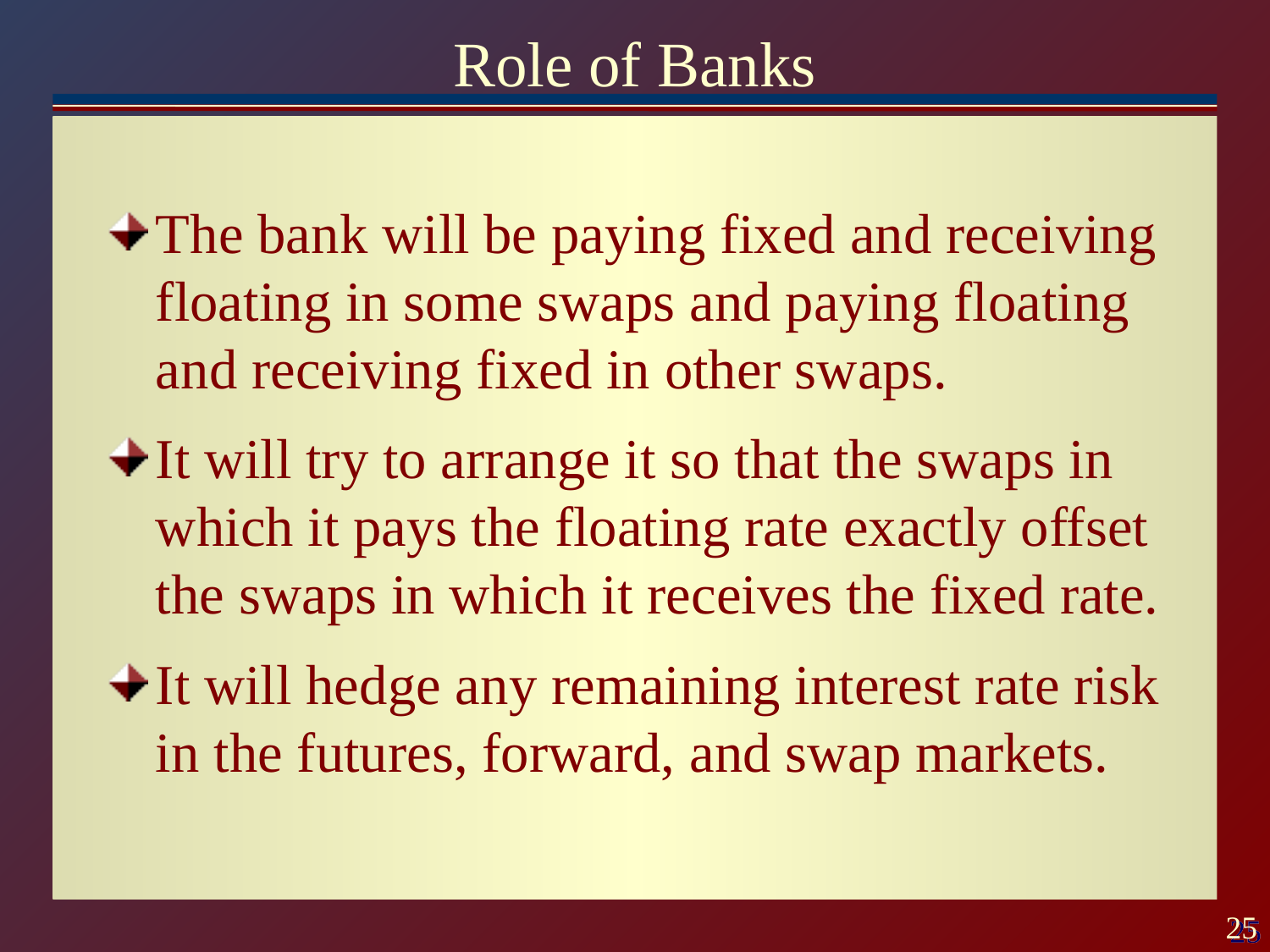

# Role of Banks
The bank will be paying fixed and receiving floating in some swaps and paying floating and receiving fixed in other swaps.
It will try to arrange it so that the swaps in which it pays the floating rate exactly offset the swaps in which it receives the fixed rate.
It will hedge any remaining interest rate risk in the futures, forward, and swap markets.